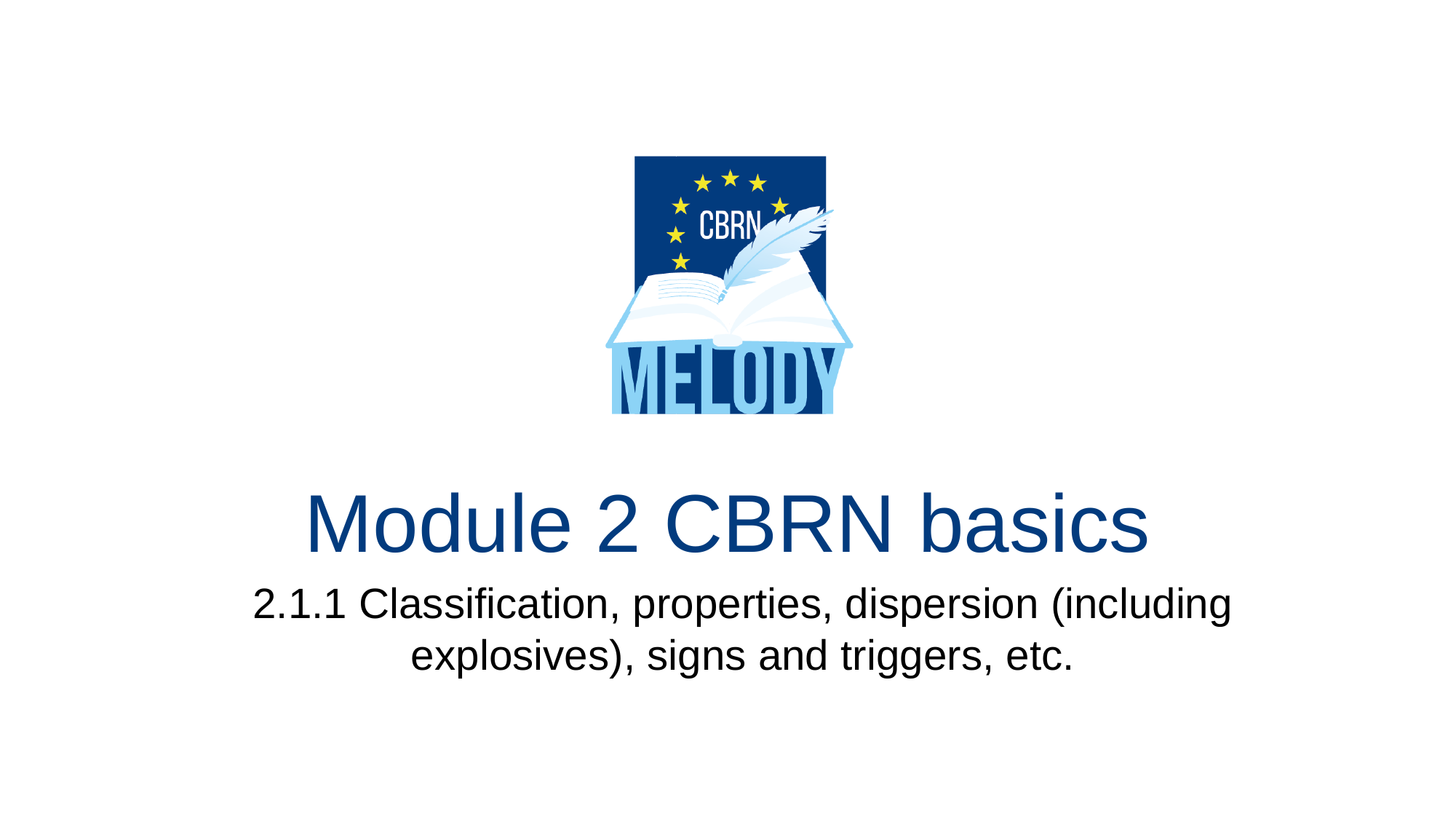

# Module 2 CBRN basics
2.1.1 Classification, properties, dispersion (including explosives), signs and triggers, etc.